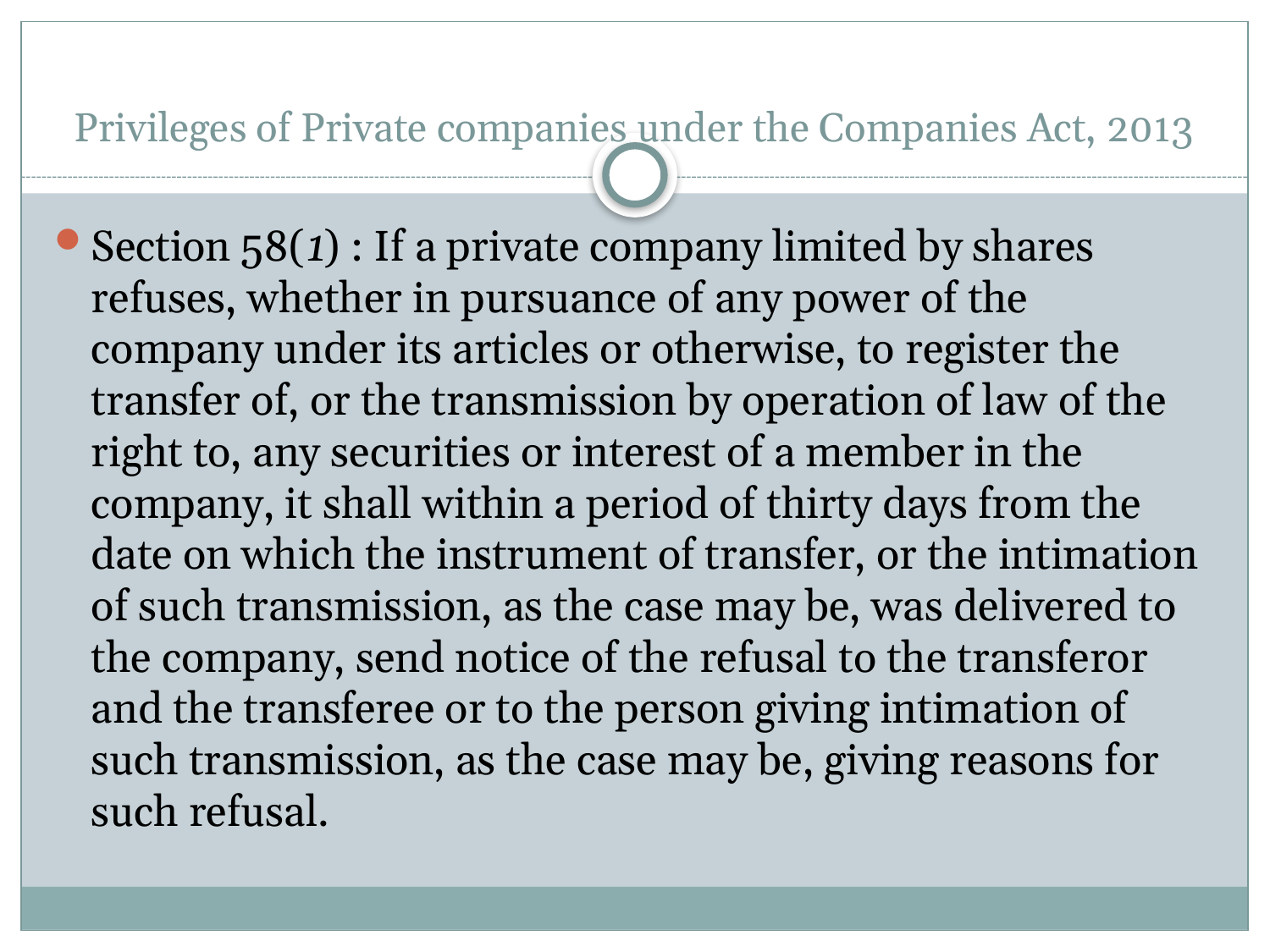

# Privileges of Private companies under the Companies Act, 2013
Section 58(1) : If a private company limited by shares refuses, whether in pursuance of any power of the company under its articles or otherwise, to register the transfer of, or the transmission by operation of law of the right to, any securities or interest of a member in the company, it shall within a period of thirty days from the date on which the instrument of transfer, or the intimation of such transmission, as the case may be, was delivered to the company, send notice of the refusal to the transferor and the transferee or to the person giving intimation of such transmission, as the case may be, giving reasons for such refusal.